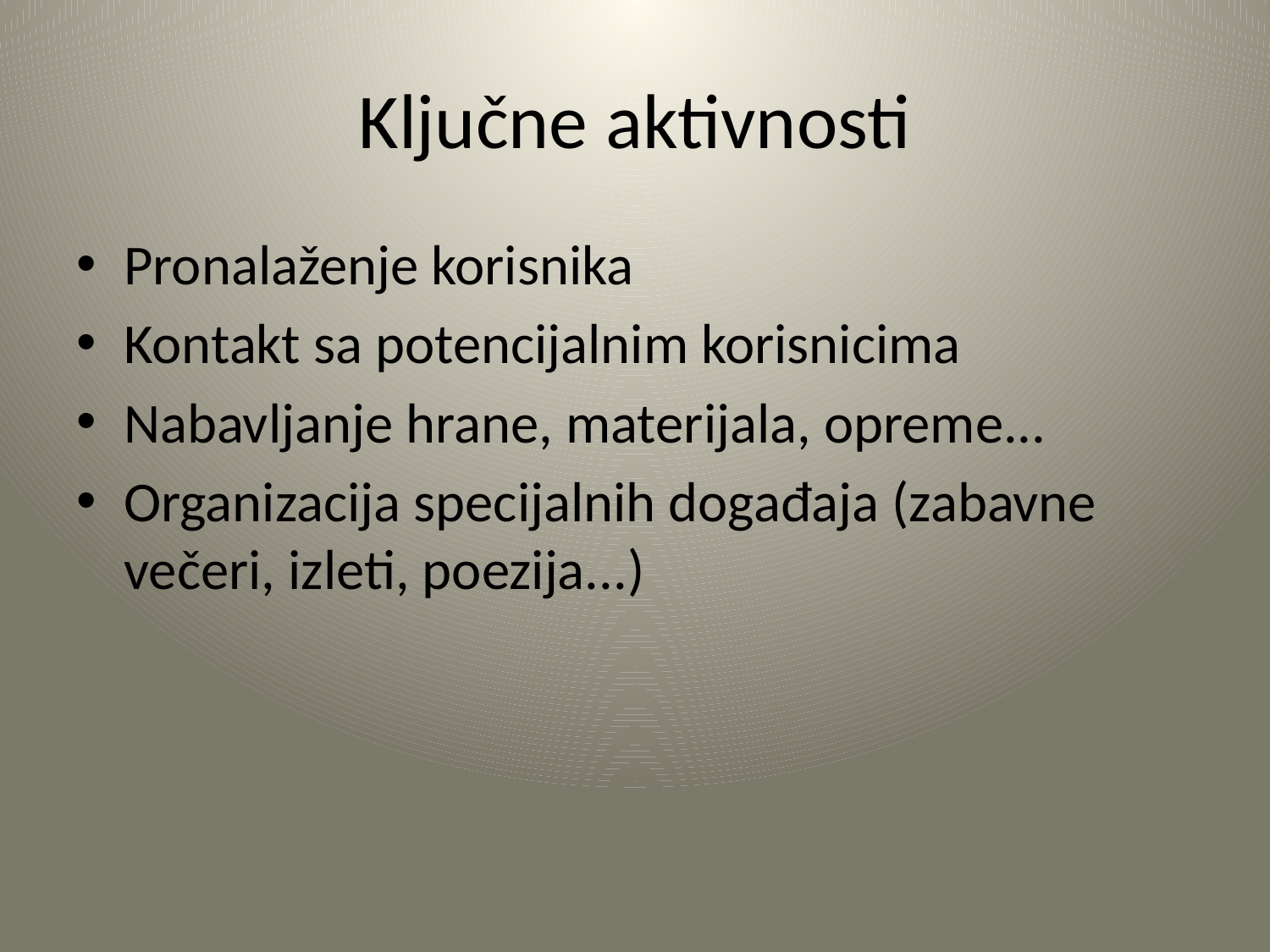

# Ključne aktivnosti
Pronalaženje korisnika
Kontakt sa potencijalnim korisnicima
Nabavljanje hrane, materijala, opreme...
Organizacija specijalnih događaja (zabavne večeri, izleti, poezija...)